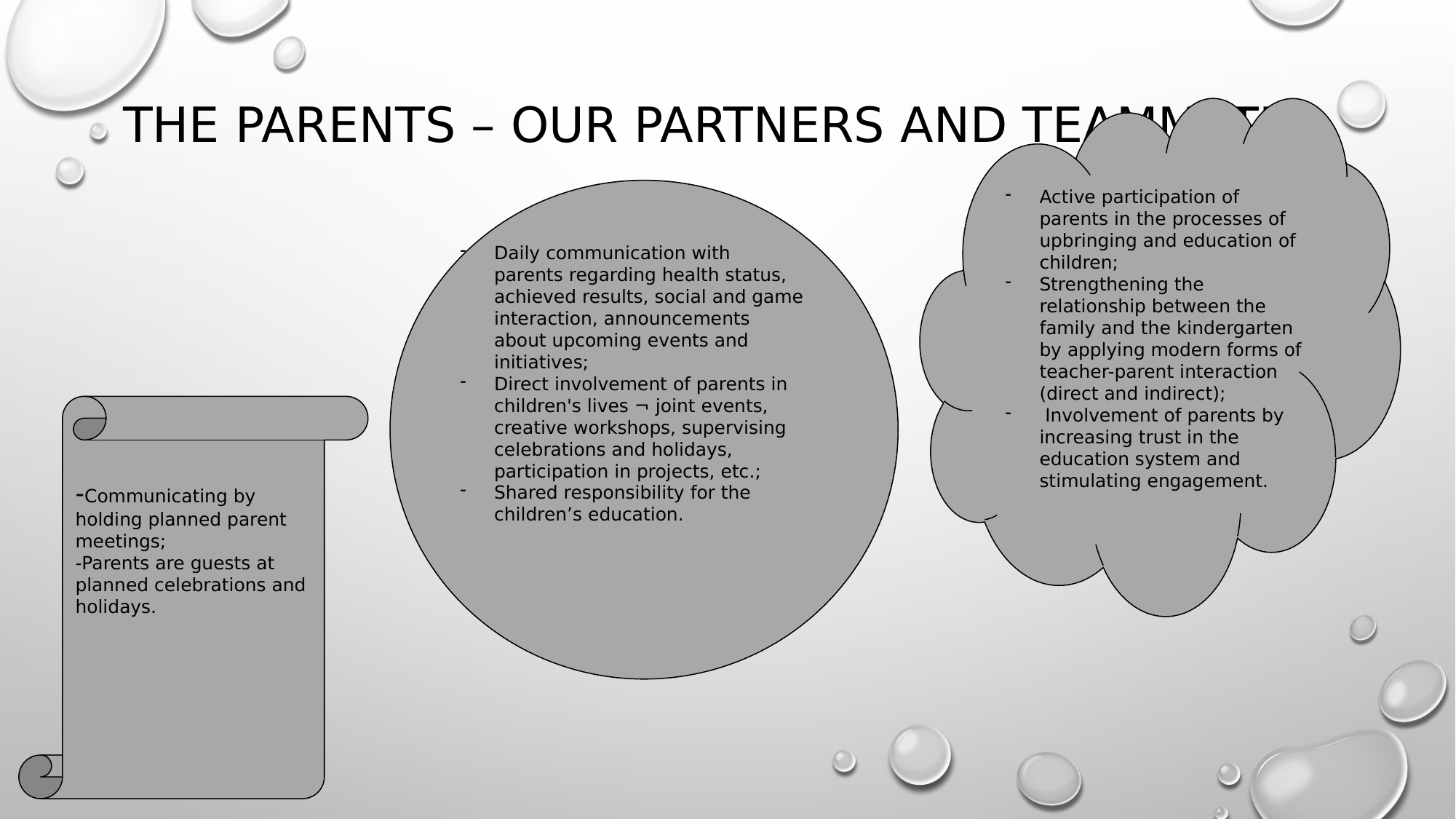

# The parents – our partners and teammates

Active participation of parents in the processes of upbringing and education of children;
Strengthening the relationship between the family and the kindergarten by applying modern forms of teacher-parent interaction (direct and indirect);
 Involvement of parents by increasing trust in the education system and stimulating engagement.
Daily communication with parents regarding health status, achieved results, social and game interaction, announcements about upcoming events and initiatives;
Direct involvement of parents in children's lives ¬ joint events, creative workshops, supervising celebrations and holidays, participation in projects, etc.;
Shared responsibility for the children’s education.

-Communicating by holding planned parent meetings;
-Parents are guests at planned celebrations and holidays.